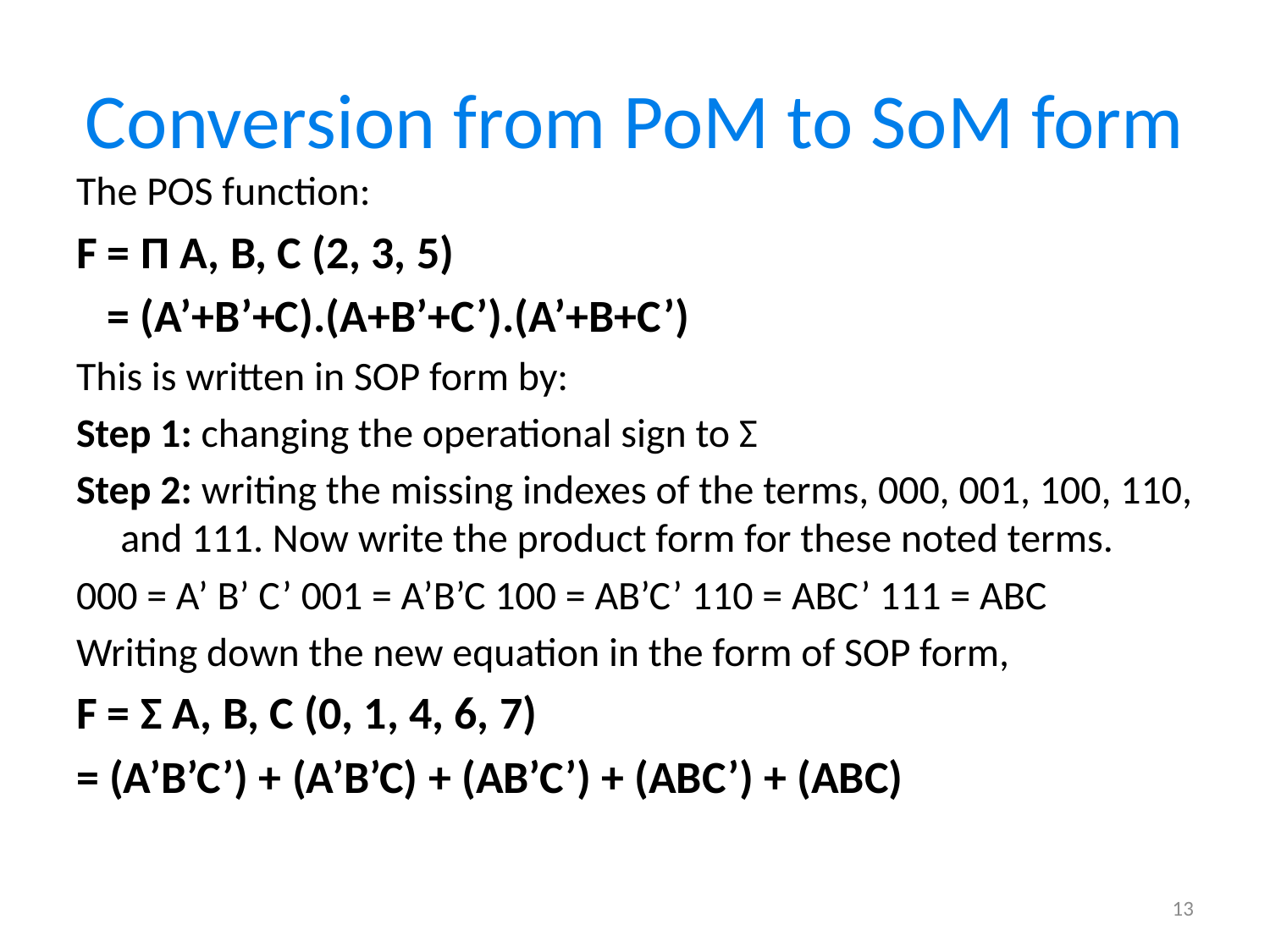

# Conversion from PoM to SoM form
The POS function:
F = Π A, B, C (2, 3, 5)
   = (A’+B’+C).(A+B’+C’).(A’+B+C’)
This is written in SOP form by:
Step 1: changing the operational sign to Σ
Step 2: writing the missing indexes of the terms, 000, 001, 100, 110, and 111. Now write the product form for these noted terms.
000 = A’ B’ C’ 001 = A’B’C 100 = AB’C’ 110 = ABC’ 111 = ABC
Writing down the new equation in the form of SOP form,
F = Σ A, B, C (0, 1, 4, 6, 7)
= (A’B’C’) + (A’B’C) + (AB’C’) + (ABC’) + (ABC)

13